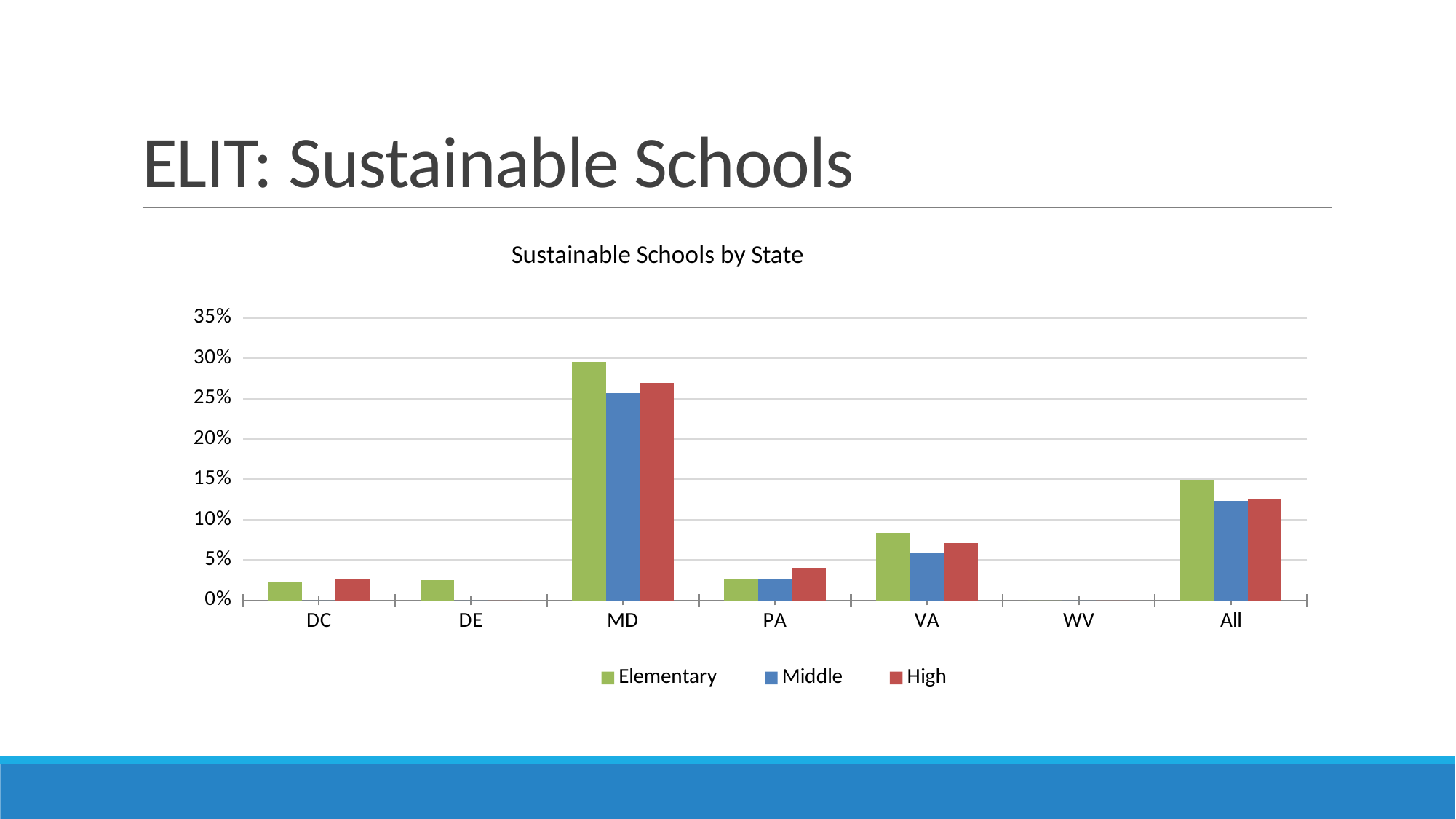

# ELIT: Sustainable Schools

### Chart: Sustainable Schools by State

| Category |  |  |  |
|---|---|---|---|
| DC | 0.022388059701492536 | 0.0 | 0.02702702702702703 |
| DE | 0.025 | 0.0 | 0.0 |
| MD | 0.29579067121729236 | 0.2572347266881029 | 0.2692307692307692 |
| PA | 0.02572347266881029 | 0.026905829596412557 | 0.04020100502512563 |
| VA | 0.08373904576436222 | 0.05921052631578947 | 0.07142857142857142 |
| WV | 0.0 | 0.0 | 0.0 |
| All | 0.14904246461282264 | 0.12324588163514338 | 0.12626656274356976 |